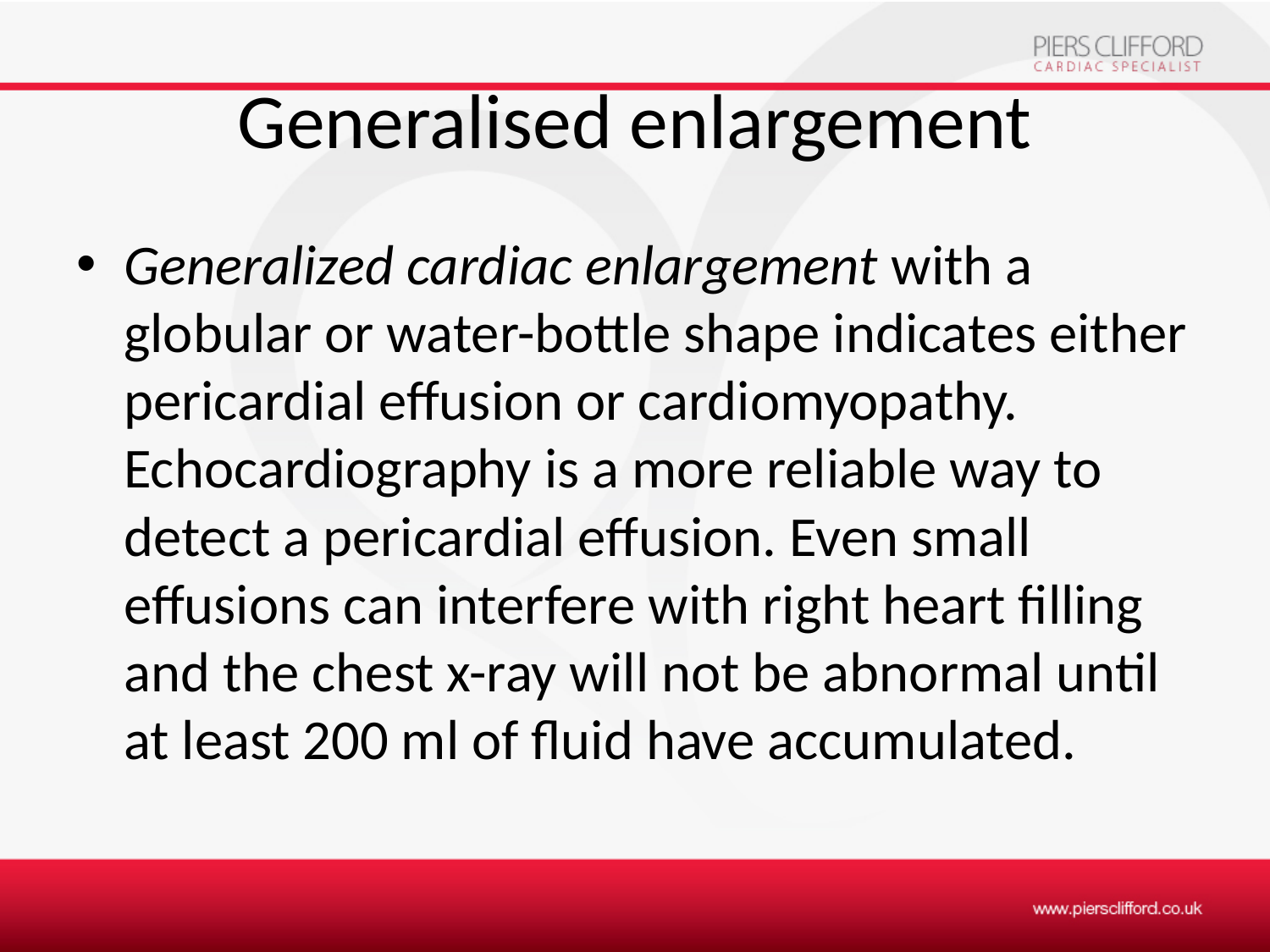

# Generalised enlargement
Generalized cardiac enlargement with a globular or water-bottle shape indicates either pericardial effusion or cardiomyopathy. Echocardiography is a more reliable way to detect a pericardial effusion. Even small effusions can interfere with right heart filling and the chest x-ray will not be abnormal until at least 200 ml of fluid have accumulated.